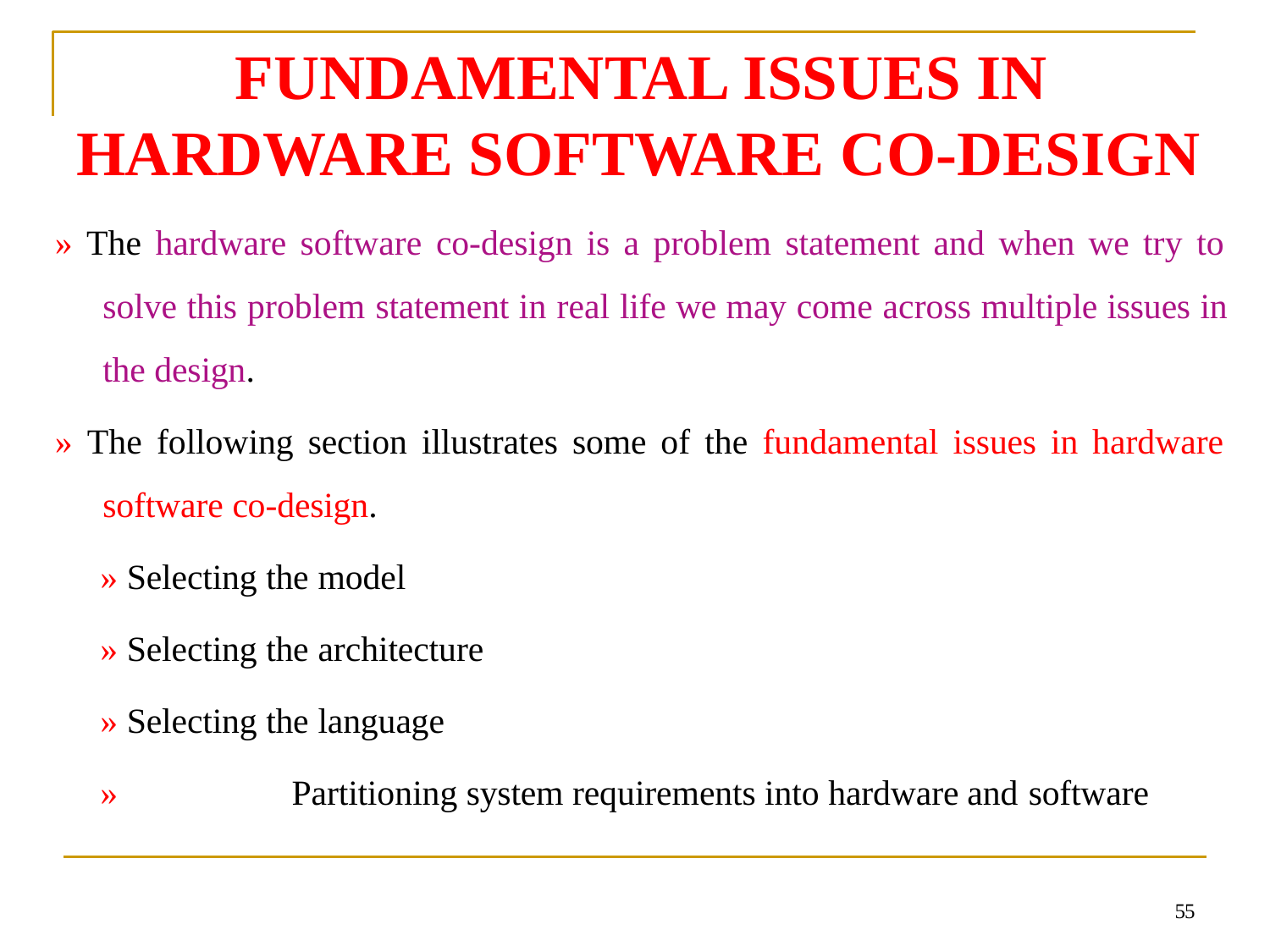

# FUNDAMENTAL ISSUES IN  HARDWARE SOFTWARE CO-DESIGN
» The hardware software co-design is a problem statement and when we try to  solve this problem statement in real life we may come across multiple issues in  the design.
» The following section illustrates some of the fundamental issues in hardware  software co-design.
» Selecting the model
» Selecting the architecture
» Selecting the language
»	Partitioning system requirements into hardware and software

55